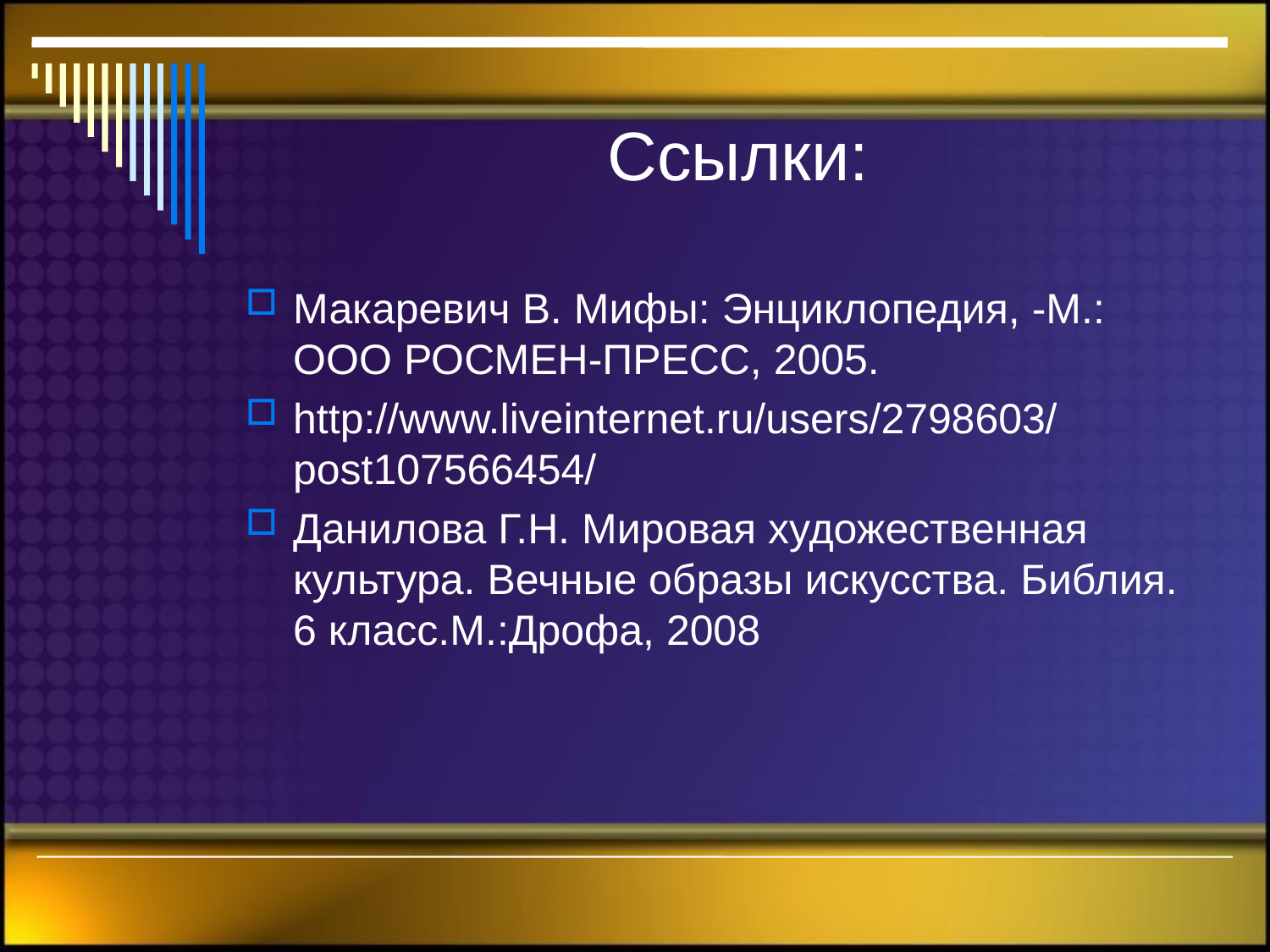

# Ссылки:
Макаревич В. Мифы: Энциклопедия, -М.: ООО РОСМЕН-ПРЕСС, 2005.
http://www.liveinternet.ru/users/2798603/post107566454/
Данилова Г.Н. Мировая художественная культура. Вечные образы искусства. Библия. 6 класс.М.:Дрофа, 2008